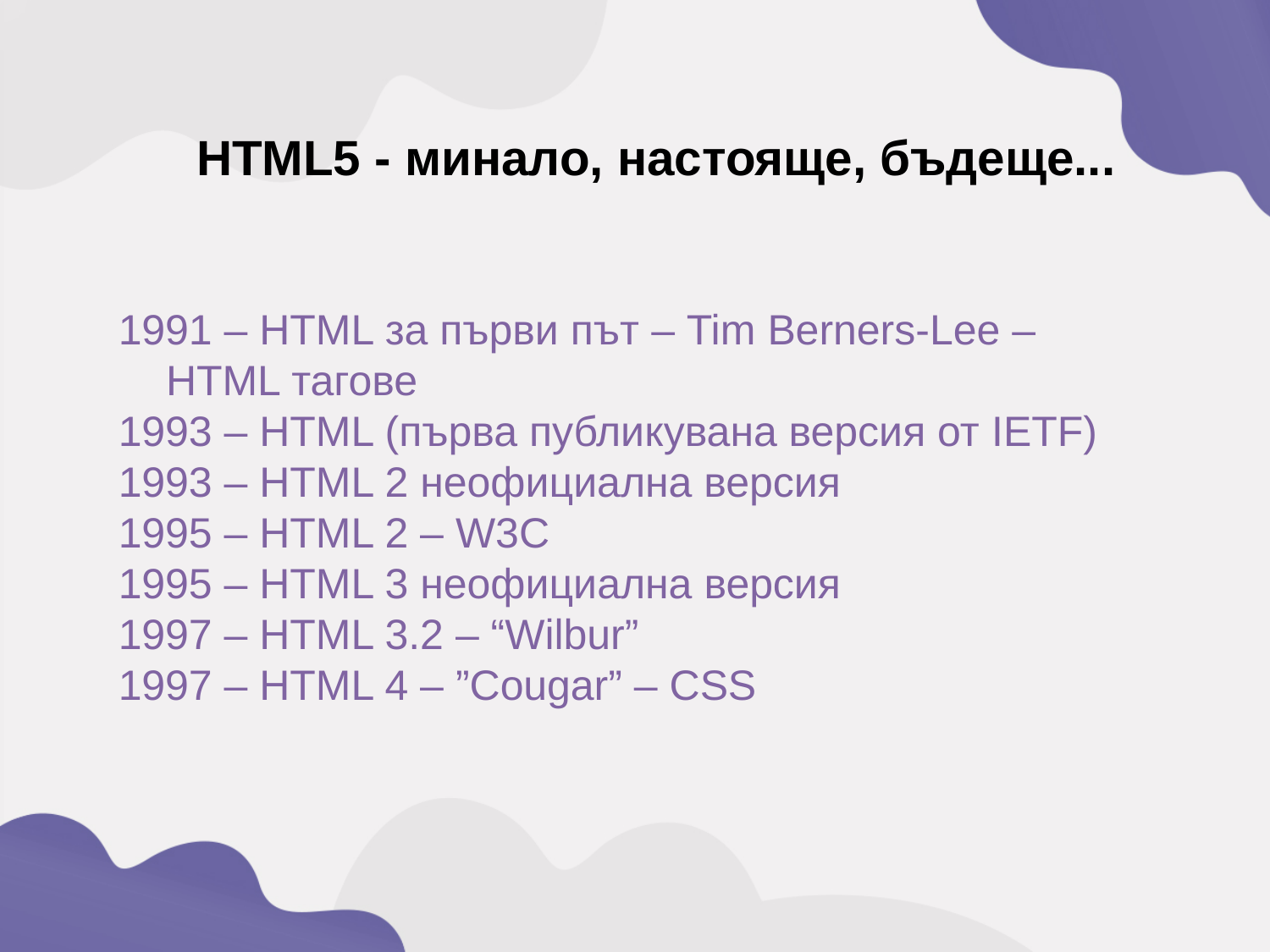

HTML5 - минало, настояще, бъдеще...
1991 – HTML за първи път – Tim Berners-Lee – HTML тагове
1993 – HTML (първа публикувана версия от IETF)
1993 – HTML 2 неофициална версия
1995 – HTML 2 – W3C
1995 – HTML 3 неофициална версия
1997 – HTML 3.2 – “Wilbur”
1997 – HTML 4 – ”Cougar” – CSS